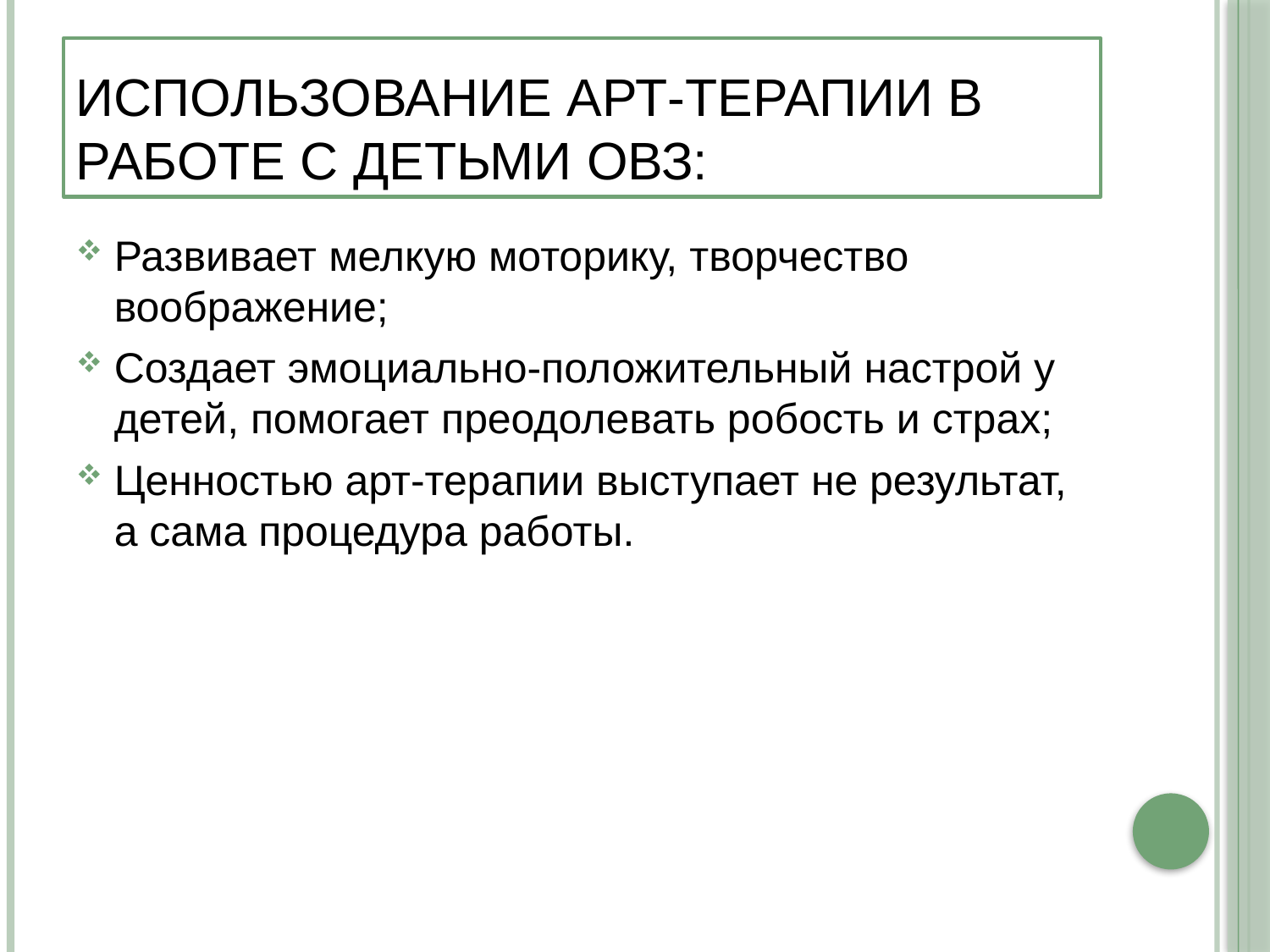

# Использование Арт-терапии в работе с детьми ОВЗ:
Развивает мелкую моторику, творчество воображение;
Создает эмоциально-положительный настрой у детей, помогает преодолевать робость и страх;
Ценностью арт-терапии выступает не результат, а сама процедура работы.